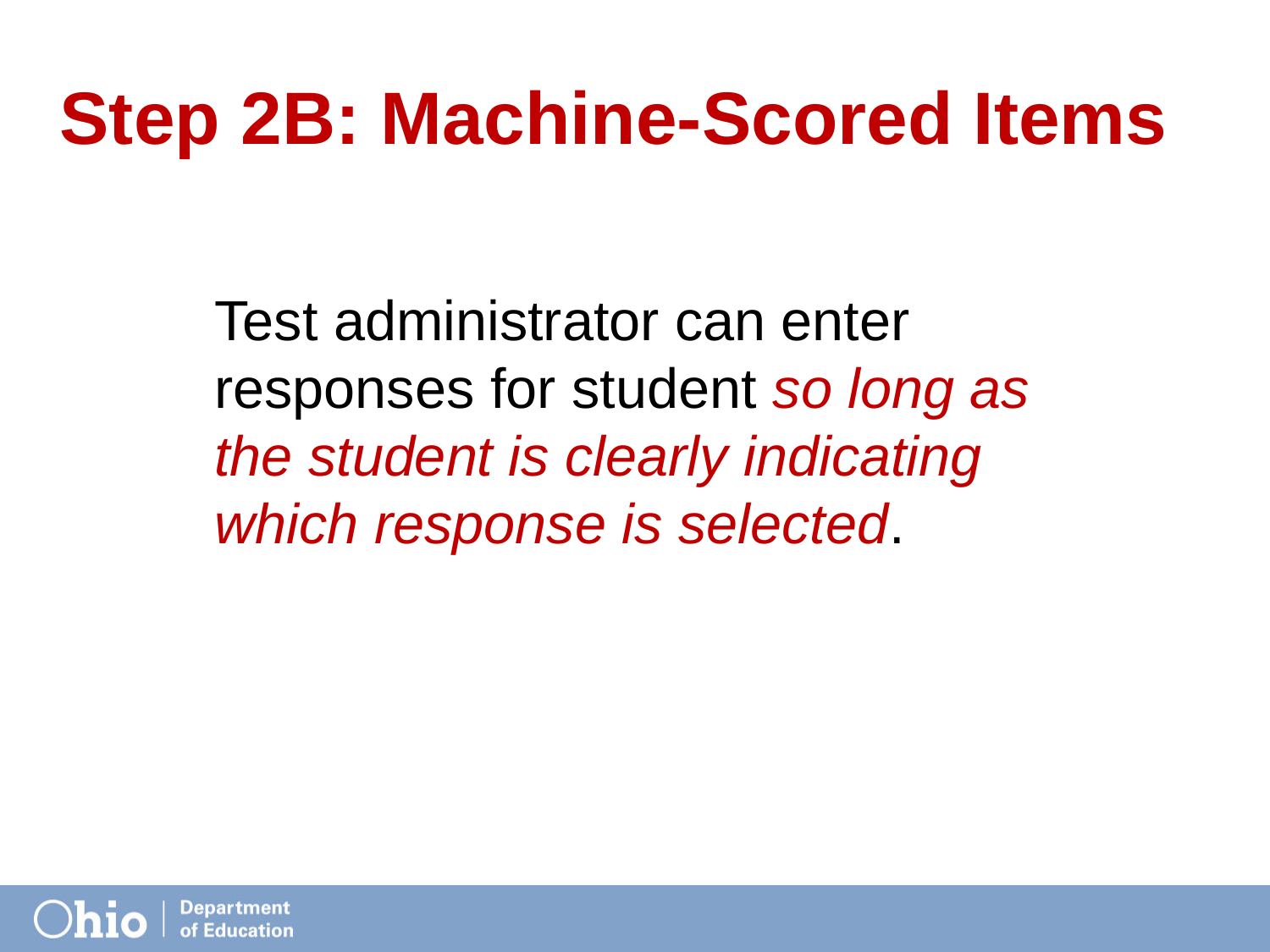

# Step 2B: Machine-Scored Items
Test administrator can enter responses for student so long as the student is clearly indicating which response is selected.